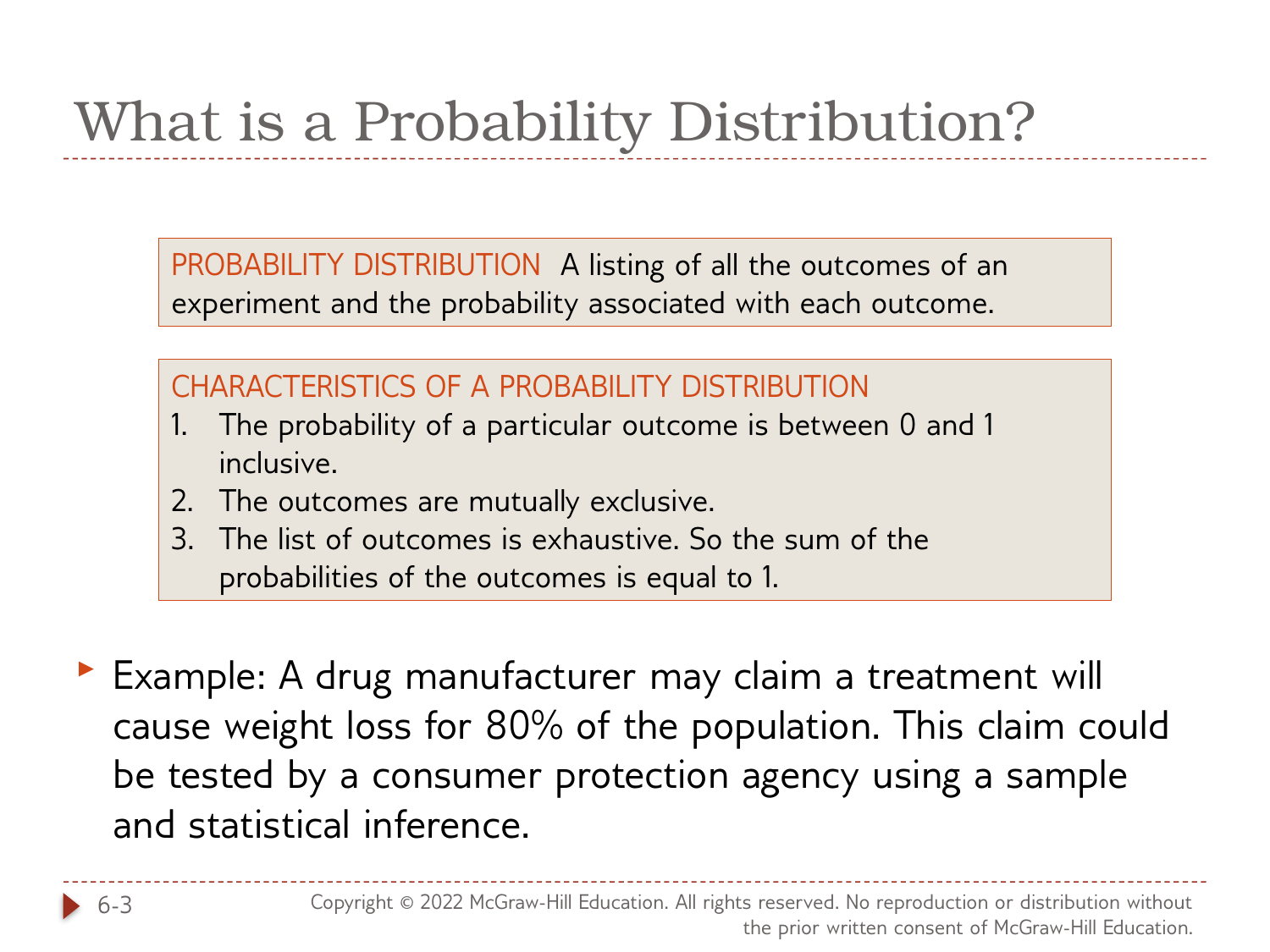

# What is a Probability Distribution?

Example: A drug manufacturer may claim a treatment will cause weight loss for 80% of the population. This claim could be tested by a consumer protection agency using a sample and statistical inference.

PROBABILITY DISTRIBUTION  A listing of all the outcomes of an experiment and the probability associated with each outcome.
CHARACTERISTICS OF A PROBABILITY DISTRIBUTION
The probability of a particular outcome is between 0 and 1 inclusive.
The outcomes are mutually exclusive.
The list of outcomes is exhaustive. So the sum of the probabilities of the outcomes is equal to 1.
6-3
Copyright © 2022 McGraw-Hill Education. All rights reserved. No reproduction or distribution without the prior written consent of McGraw-Hill Education.